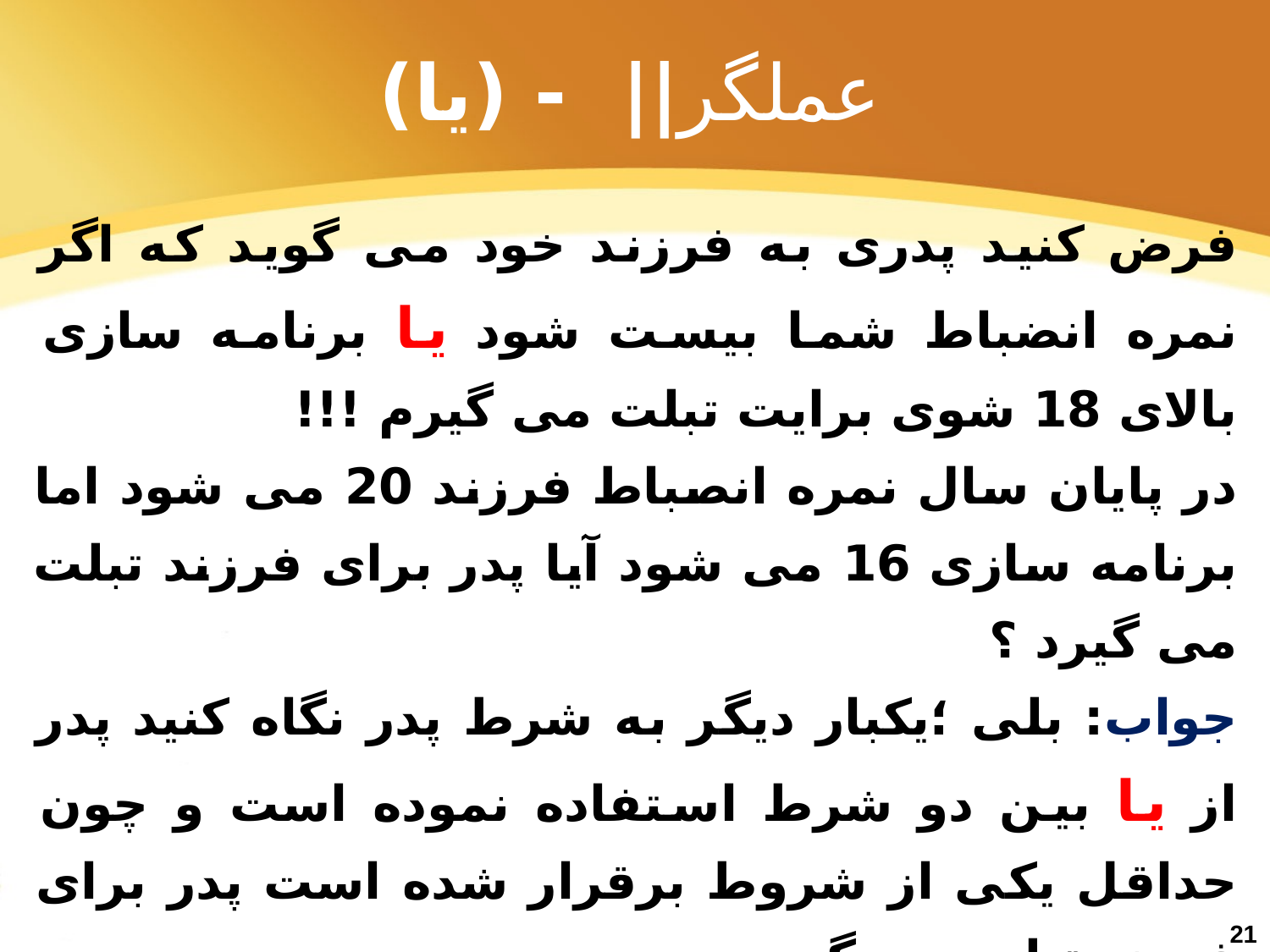

# عملگر||  - (یا)
فرض کنید پدری به فرزند خود می گوید که اگر نمره انضباط شما بیست شود یا برنامه سازی بالای 18 شوی برایت تبلت می گیرم !!!
در پایان سال نمره انصباط فرزند 20 می شود اما برنامه سازی 16 می شود آیا پدر برای فرزند تبلت می گیرد ؟
جواب: بلی ؛یکبار دیگر به شرط پدر نگاه کنید پدر از یا بین دو شرط استفاده نموده است و چون حداقل یکی از شروط برقرار شده است پدر برای فرزند تبلت می گیرد .
21